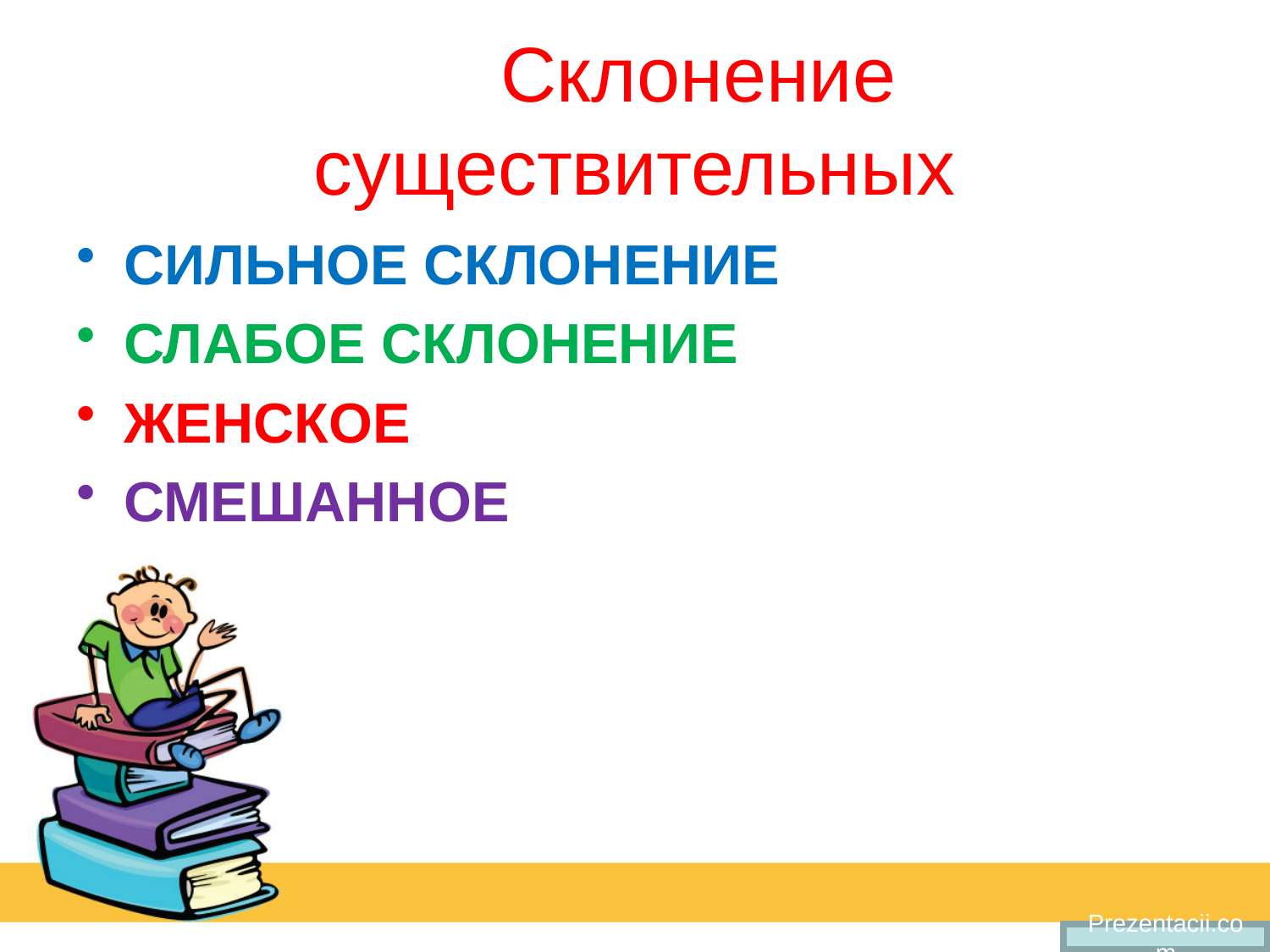

# Склонение существительных
CИЛЬНОЕ СКЛОНЕНИЕ
СЛАБОЕ СКЛОНЕНИЕ
ЖЕНСКОЕ
СМЕШАННОЕ
Prezentacii.com